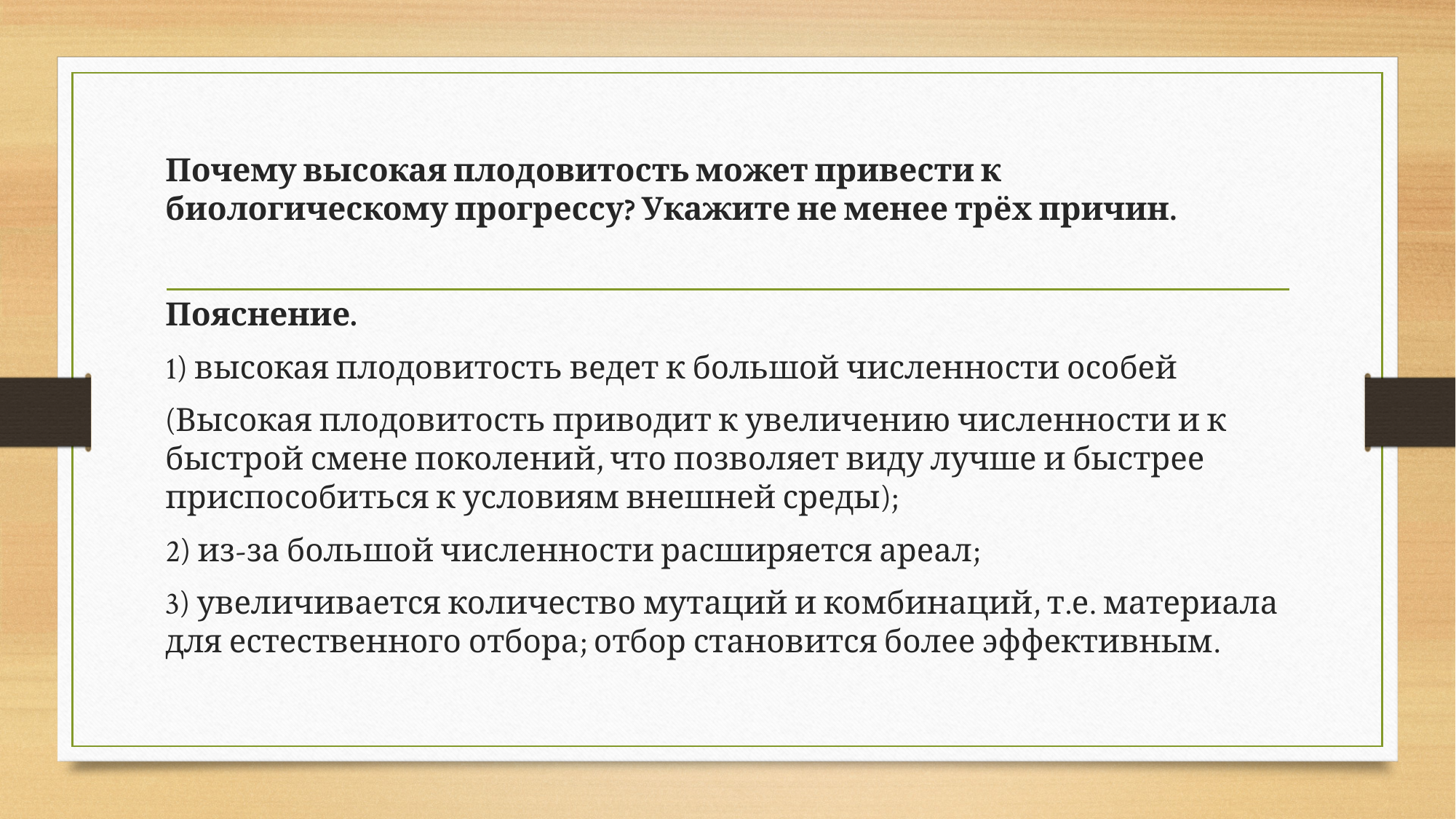

#
Почему высокая плодовитость может привести к биологическому прогрессу? Укажите не менее трёх причин.

Пояснение.
1) высокая плодовитость ведет к большой численности особей
(Высокая плодовитость приводит к увеличению численности и к быстрой смене поколений, что позволяет виду лучше и быстрее приспособиться к условиям внешней среды);
2) из-за большой численности расширяется ареал;
3) увеличивается количество мутаций и комбинаций, т.е. материала для естественного отбора; отбор становится более эффективным.